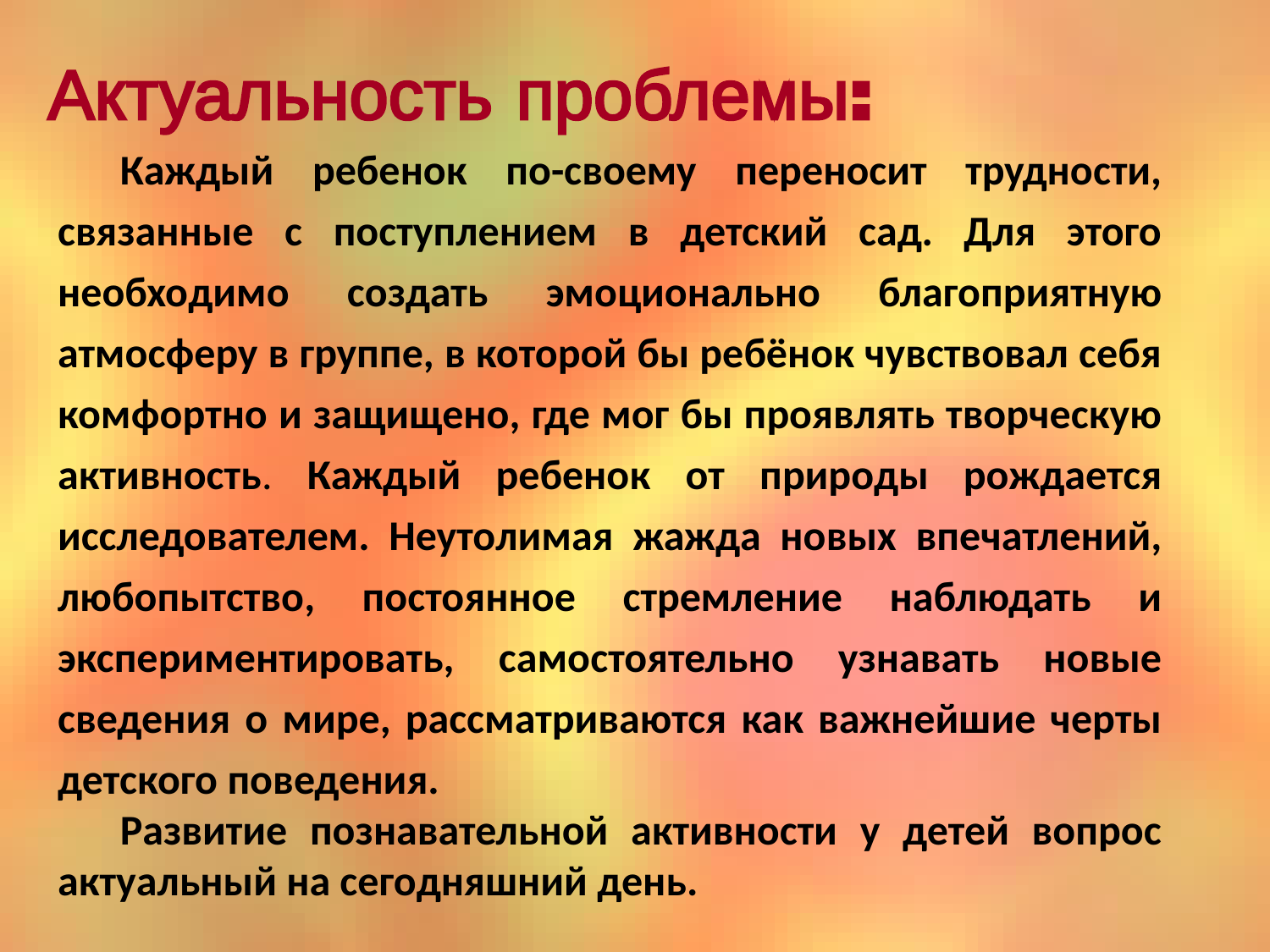

# Актуальность проблемы:
Каждый ребенок по-своему переносит трудности, связанные с поступлением в детский сад. Для этого необходимо создать эмоционально благоприятную атмосферу в группе, в которой бы ребёнок чувствовал себя комфортно и защищено, где мог бы проявлять творческую активность. Каждый ребенок от природы рождается исследователем. Неутолимая жажда новых впечатлений, любопытство, постоянное стремление наблюдать и экспериментировать, самостоятельно узнавать новые сведения о мире, рассматриваются как важнейшие черты детского поведения.
Развитие познавательной активности у детей вопрос актуальный на сегодняшний день.